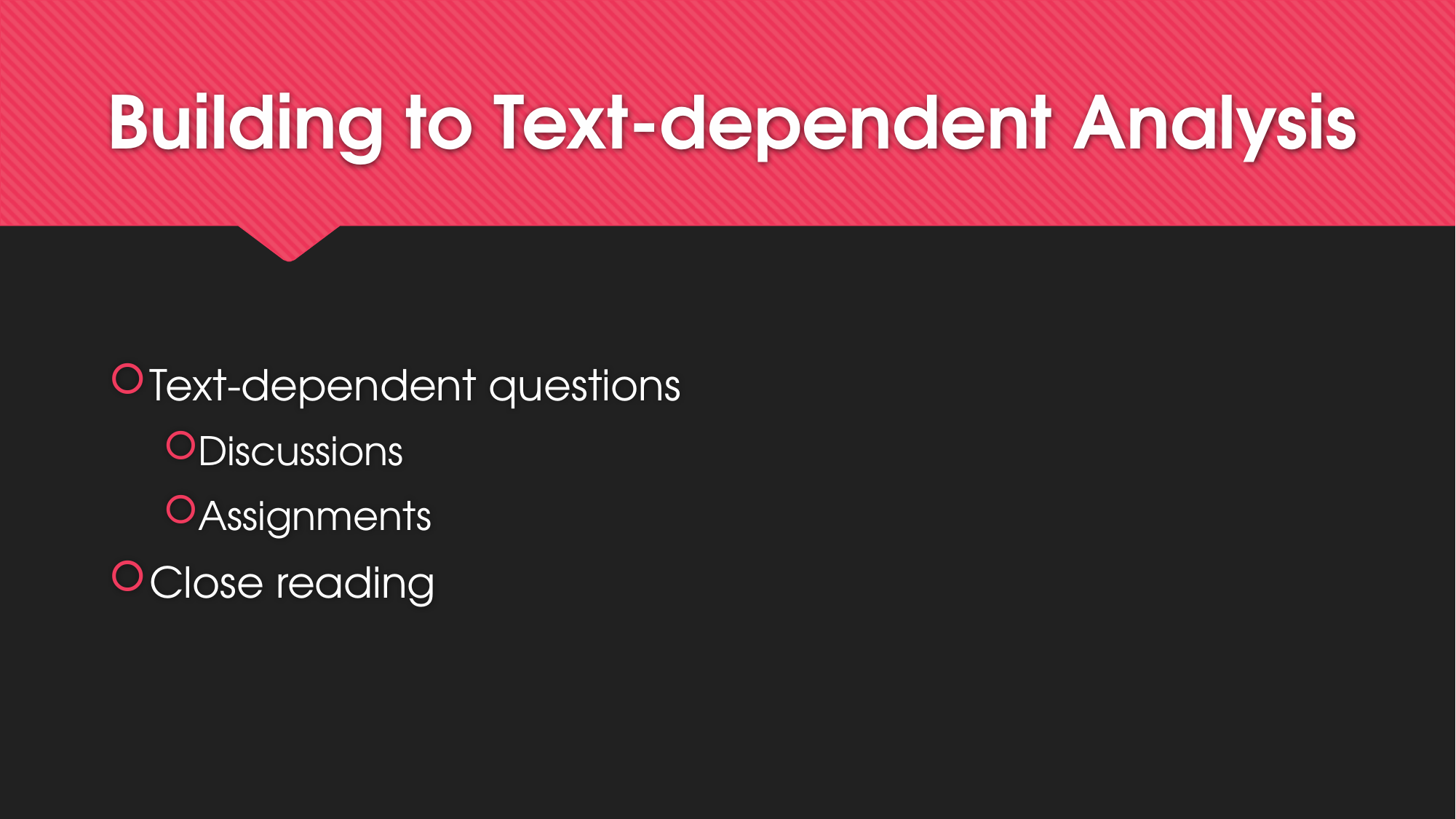

# Building to Text-dependent Analysis
Text-dependent questions
Discussions
Assignments
Close reading